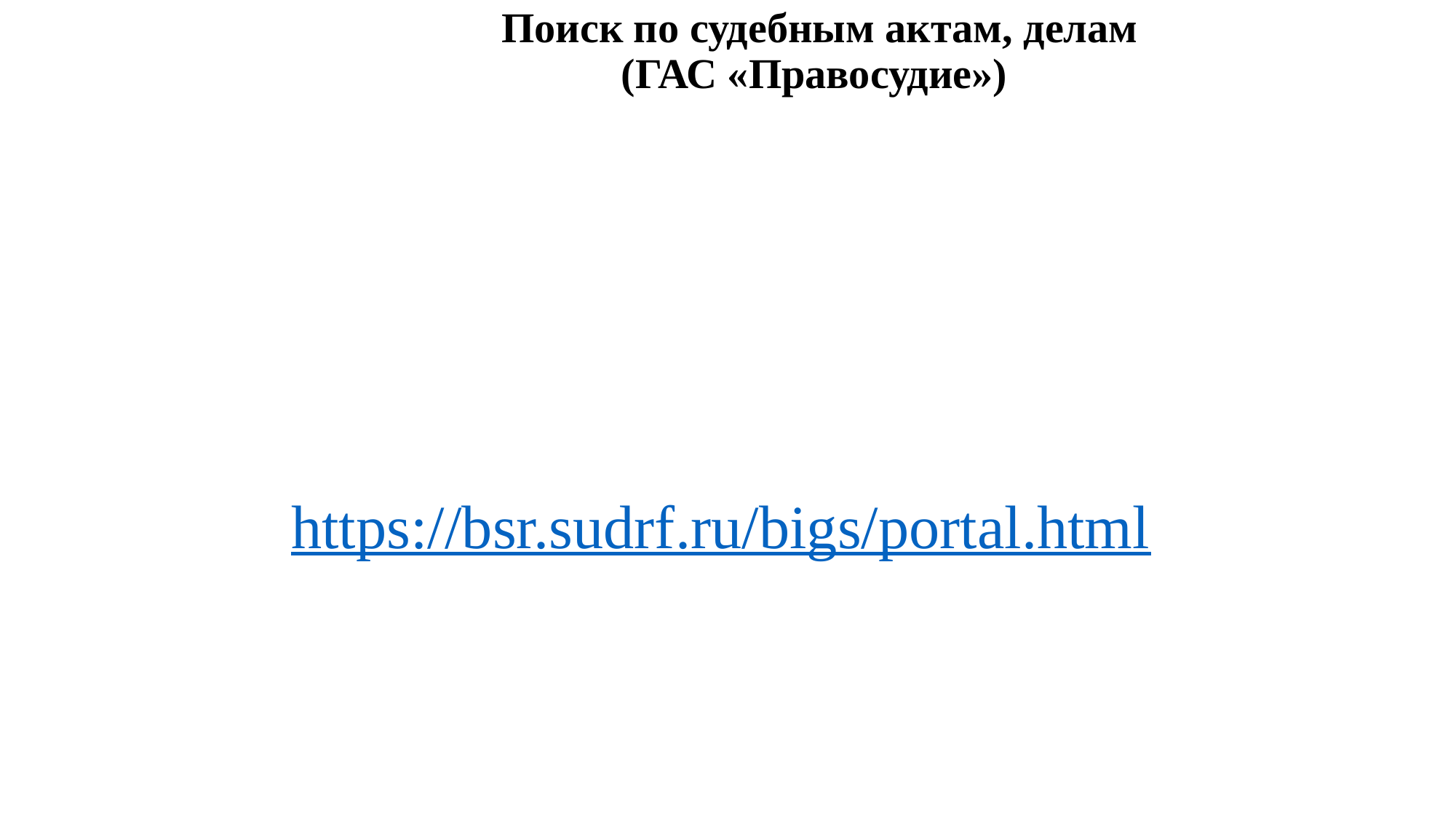

# Поиск по судебным актам, делам (ГАС «Правосудие»)
https://bsr.sudrf.ru/bigs/portal.html

48